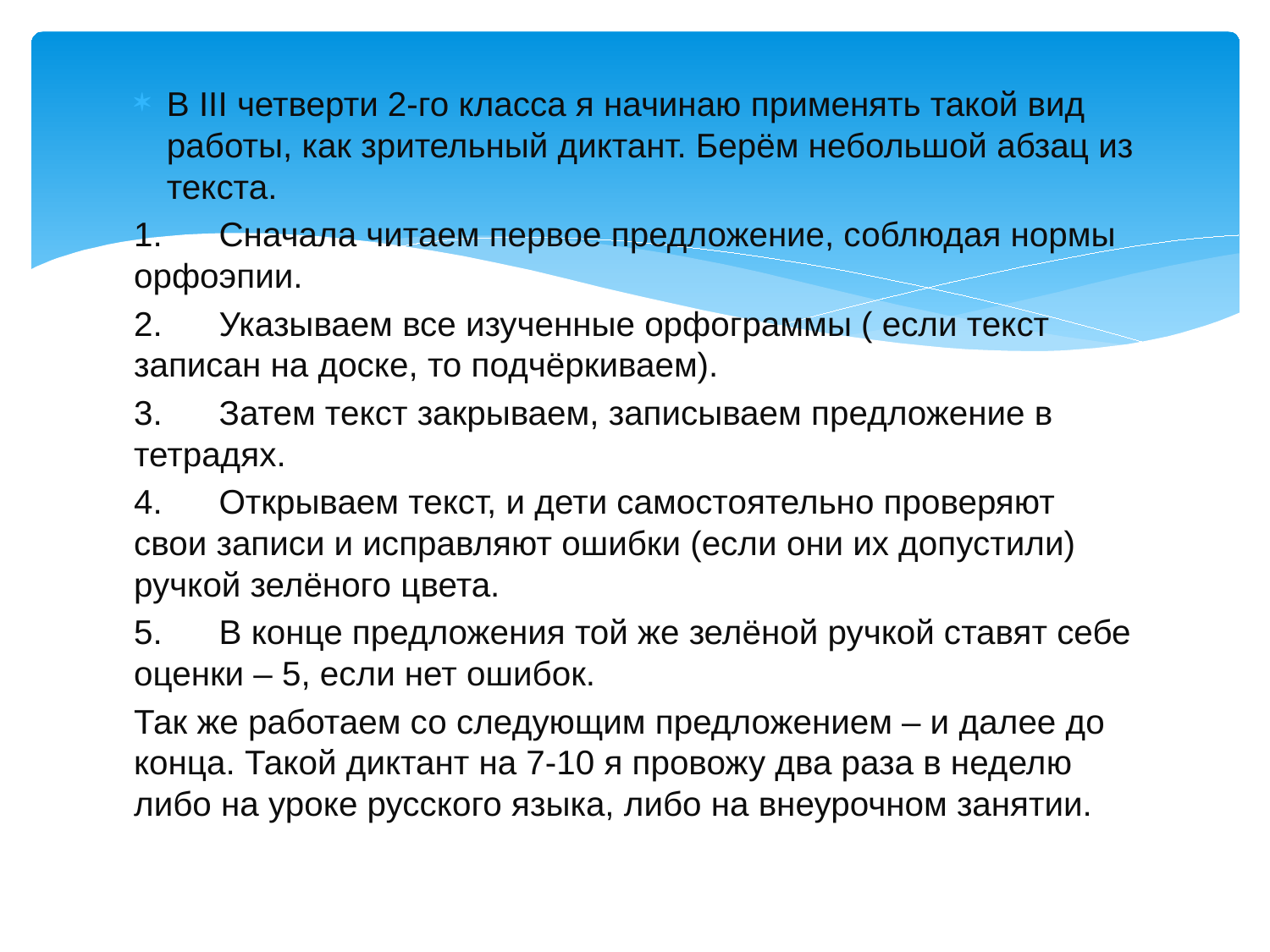

В III четверти 2-го класса я начинаю применять такой вид работы, как зрительный диктант. Берём небольшой абзац из текста.
1.	Сначала читаем первое предложение, соблюдая нормы орфоэпии.
2.	Указываем все изученные орфограммы ( если текст записан на доске, то подчёркиваем).
3.	Затем текст закрываем, записываем предложение в тетрадях.
4.	Открываем текст, и дети самостоятельно проверяют свои записи и исправляют ошибки (если они их допустили) ручкой зелёного цвета.
5.	В конце предложения той же зелёной ручкой ставят себе оценки – 5, если нет ошибок.
Так же работаем со следующим предложением – и далее до конца. Такой диктант на 7-10 я провожу два раза в неделю либо на уроке русского языка, либо на внеурочном занятии.